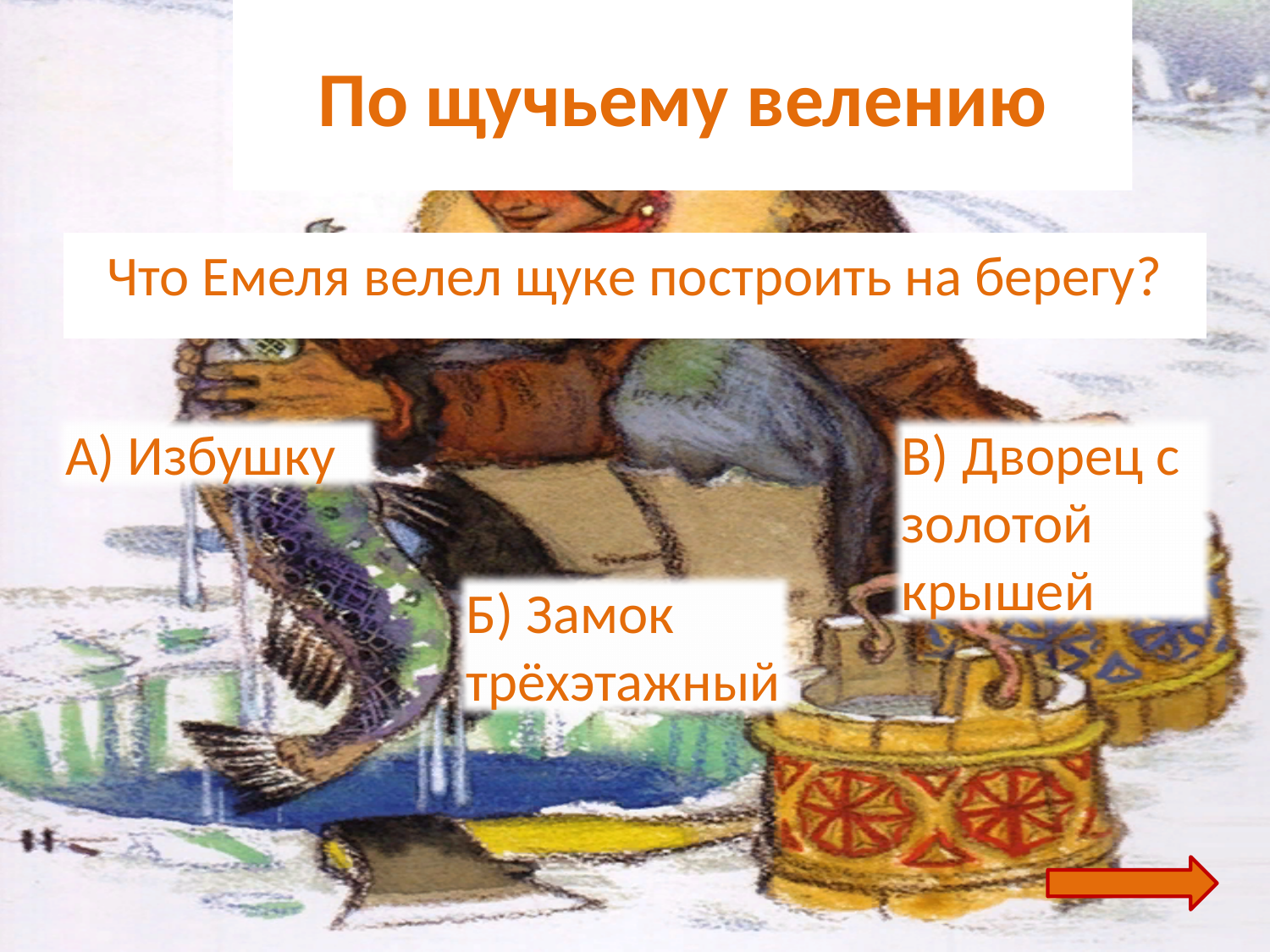

# По щучьему велению
Что Емеля велел щуке построить на берегу?
А) Избушку
В) Дворец с золотой крышей
Б) Замок трёхэтажный